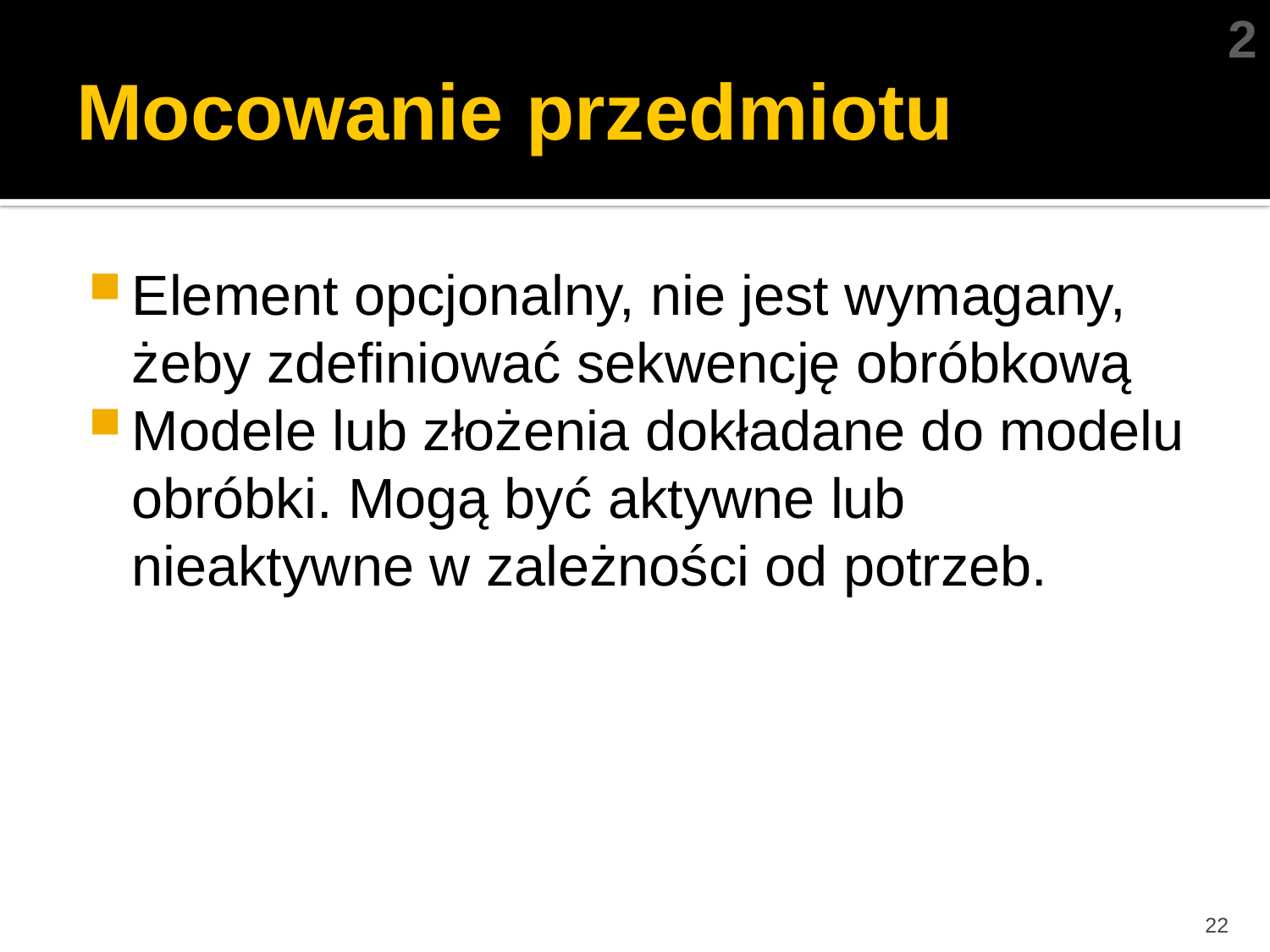

2
# Mocowanie przedmiotu
Element opcjonalny, nie jest wymagany, żeby zdefiniować sekwencję obróbkową
Modele lub złożenia dokładane do modelu obróbki. Mogą być aktywne lub nieaktywne w zależności od potrzeb.
22